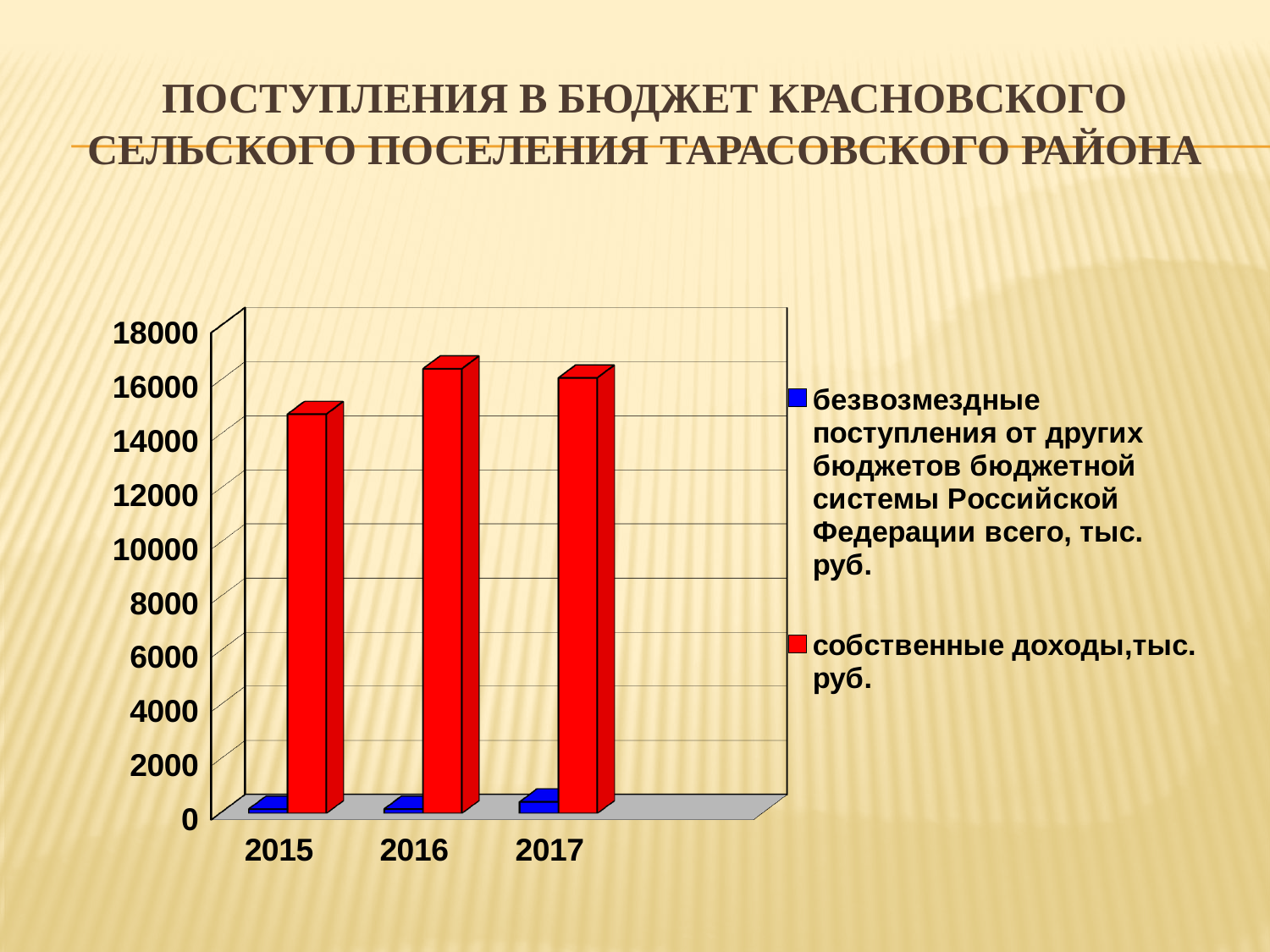

# Поступления в бюджет КРАСНОВСКОГО СЕЛЬСКОГО ПОСЕЛЕНИЯ Тарасовского района

[unsupported chart]